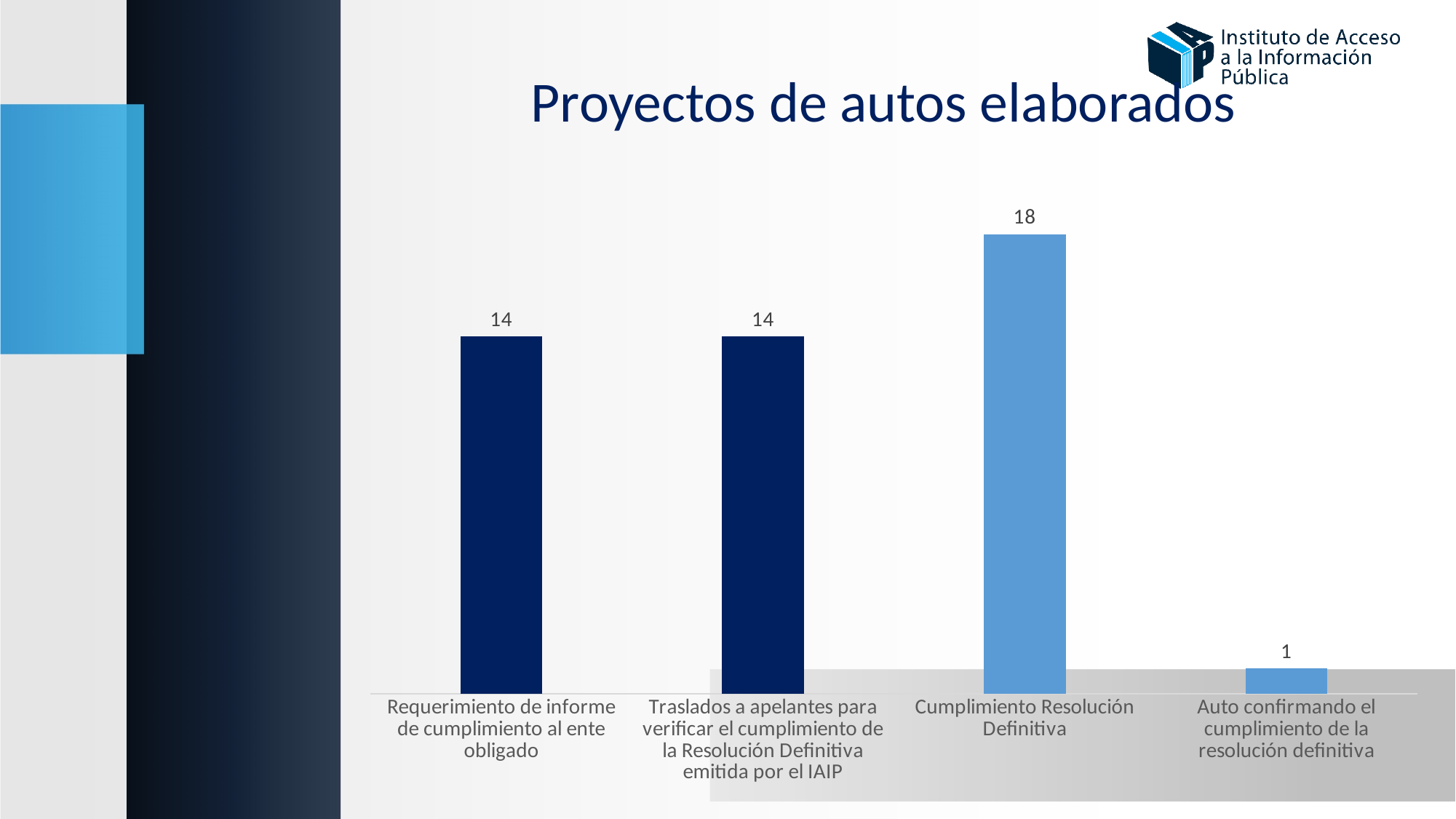

# Proyectos de autos elaborados

### Chart

| Category |  |
|---|---|
| Requerimiento de informe de cumplimiento al ente obligado | 14.0 |
| Traslados a apelantes para verificar el cumplimiento de la Resolución Definitiva emitida por el IAIP | 14.0 |
| Cumplimiento Resolución Definitiva | 18.0 |
| Auto confirmando el cumplimiento de la resolución definitiva | 1.0 |